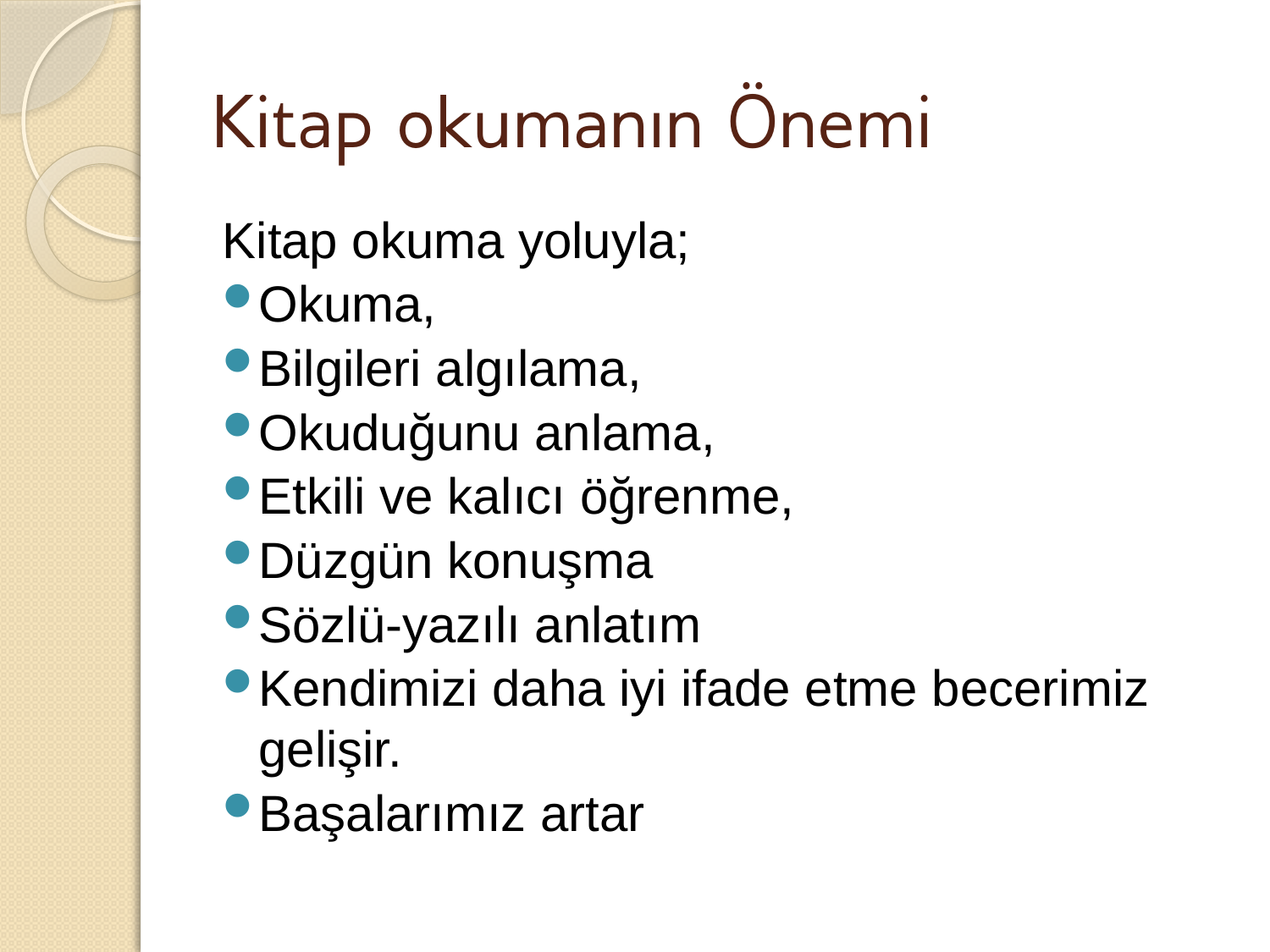

# Kitap okumanın Önemi
Kitap okuma yoluyla;
Okuma,
Bilgileri algılama,
Okuduğunu anlama,
Etkili ve kalıcı öğrenme,
Düzgün konuşma
Sözlü-yazılı anlatım
Kendimizi daha iyi ifade etme becerimiz gelişir.
Başalarımız artar